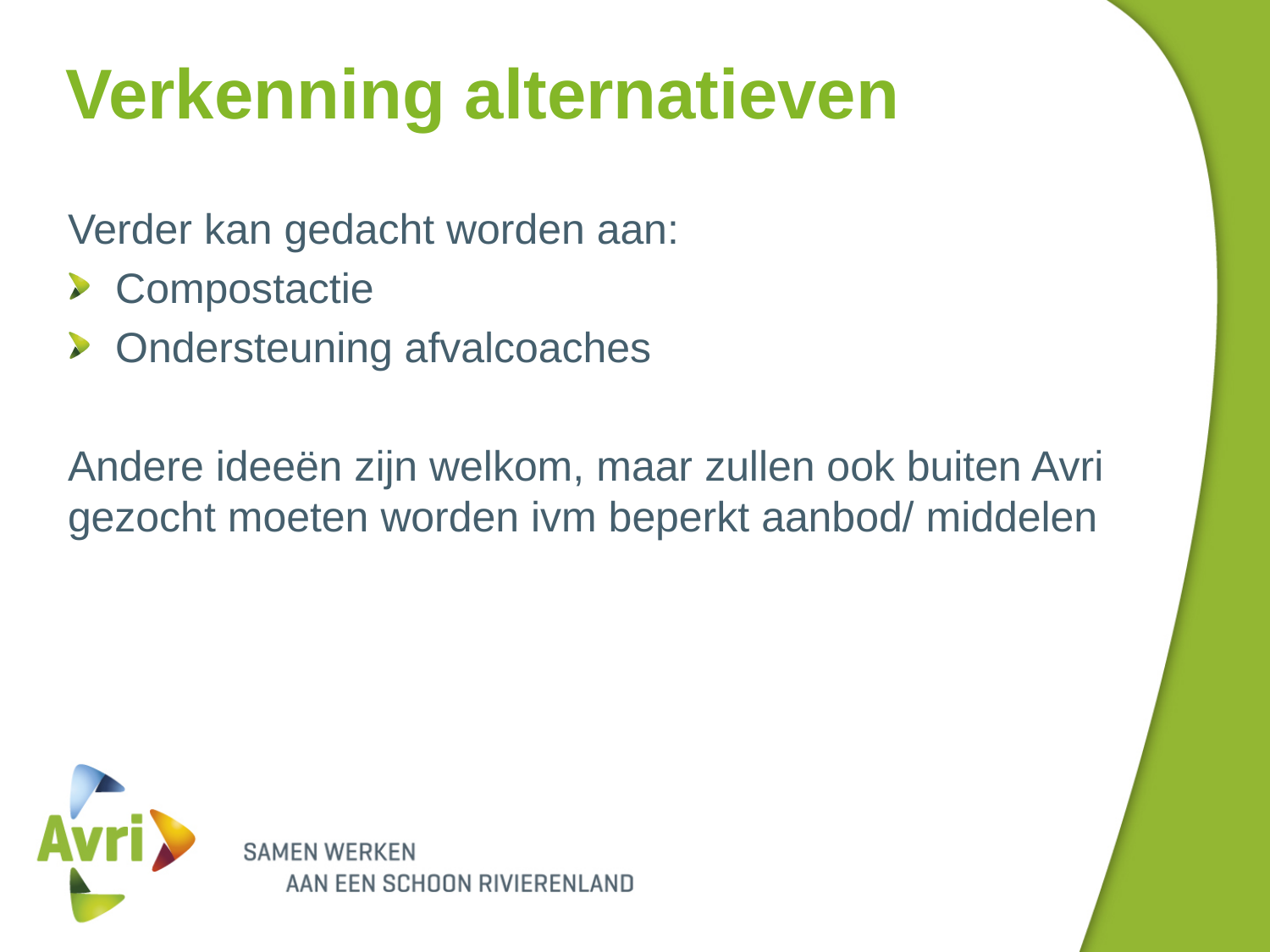

Verkenning alternatieven

Verder kan gedacht worden aan:
Compostactie
Ondersteuning afvalcoaches

Andere ideeën zijn welkom, maar zullen ook buiten Avri gezocht moeten worden ivm beperkt aanbod/ middelen